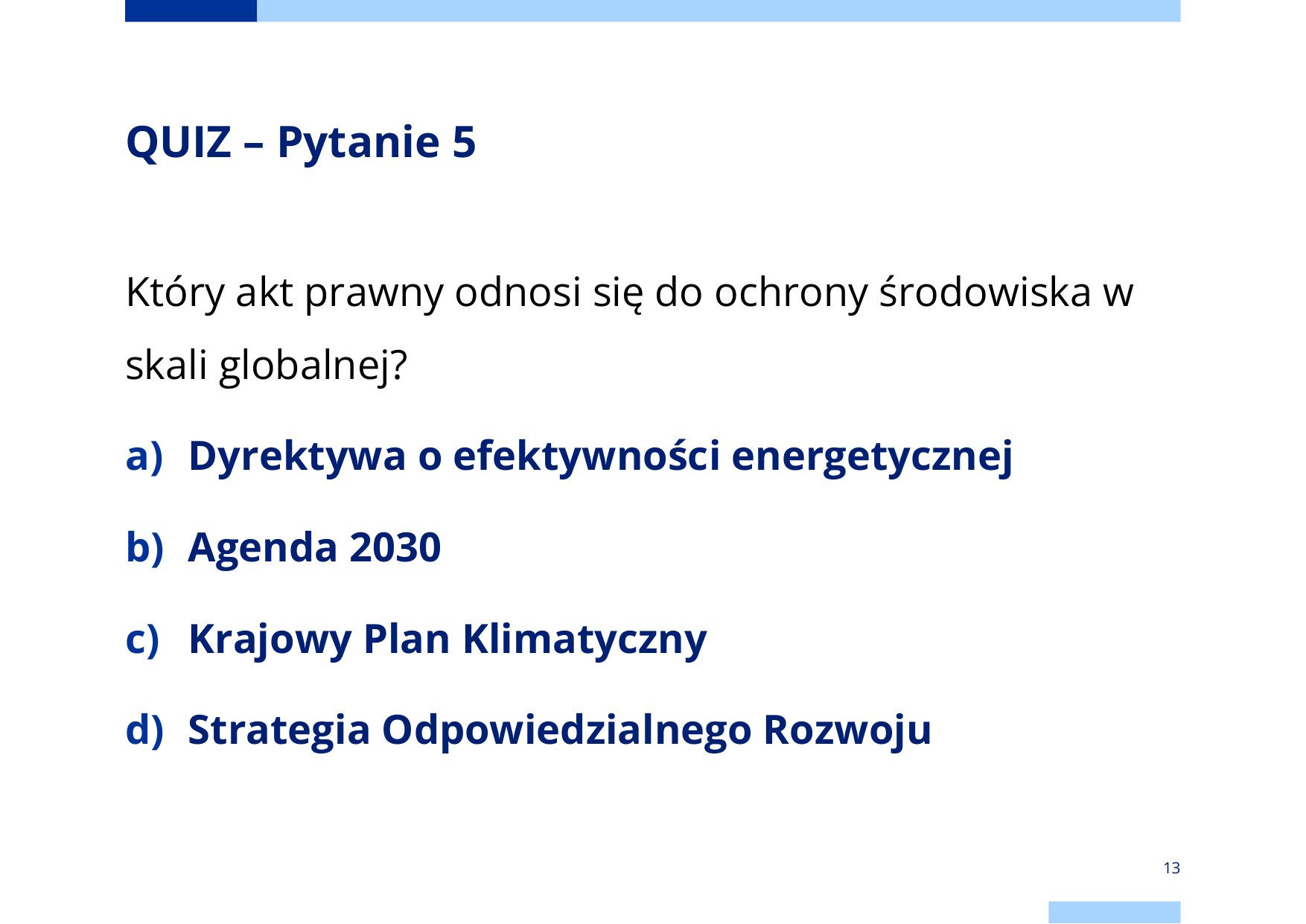

# QUIZ – Pytanie 5
Który akt prawny odnosi się do ochrony środowiska w skali globalnej?
Dyrektywa o efektywności energetycznej
Agenda 2030
Krajowy Plan Klimatyczny
Strategia Odpowiedzialnego Rozwoju
13